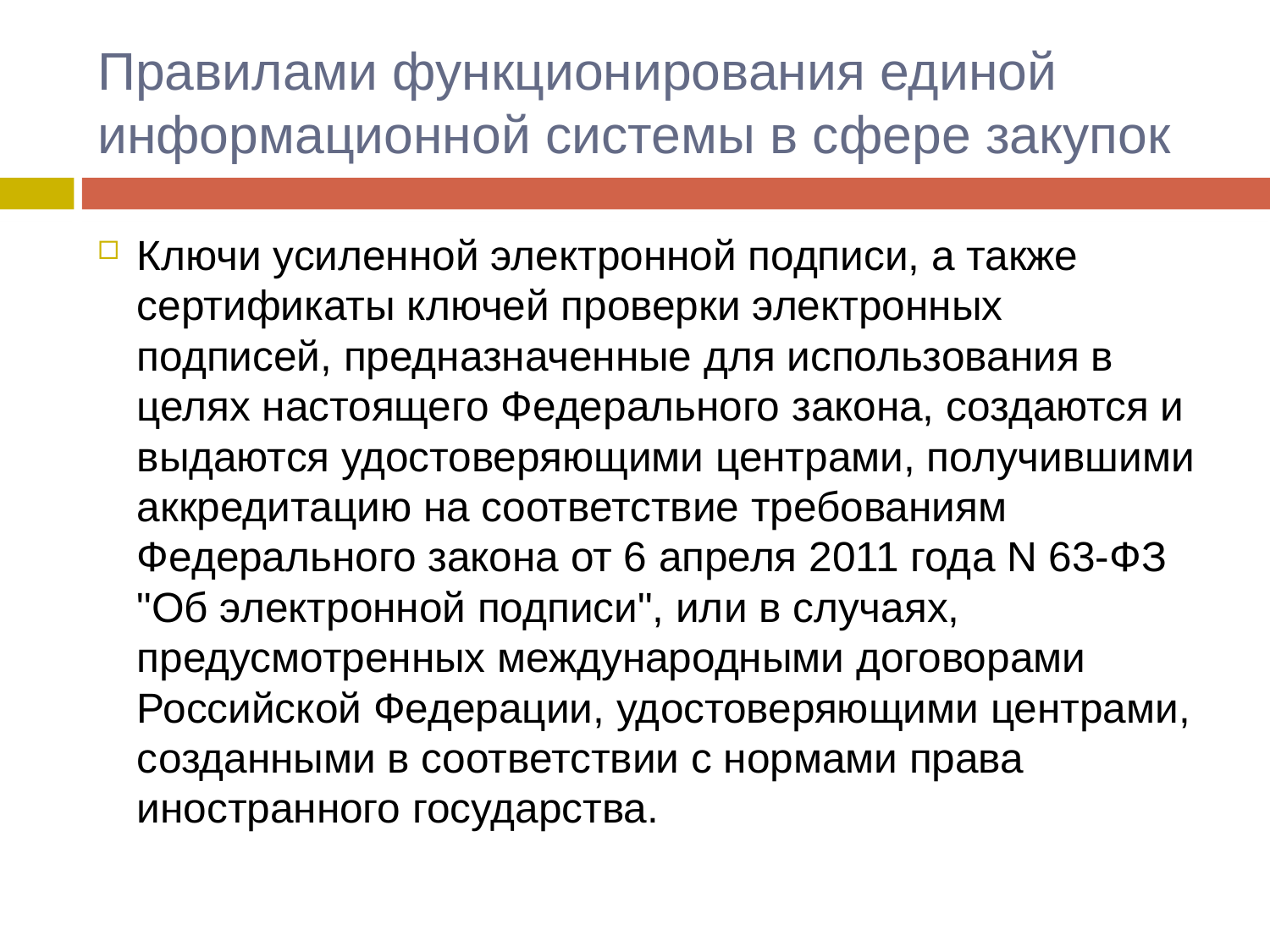

# Правилами функционирования единой информационной системы в сфере закупок
Ключи усиленной электронной подписи, а также сертификаты ключей проверки электронных подписей, предназначенные для использования в целях настоящего Федерального закона, создаются и выдаются удостоверяющими центрами, получившими аккредитацию на соответствие требованиям Федерального закона от 6 апреля 2011 года N 63-ФЗ "Об электронной подписи", или в случаях, предусмотренных международными договорами Российской Федерации, удостоверяющими центрами, созданными в соответствии с нормами права иностранного государства.